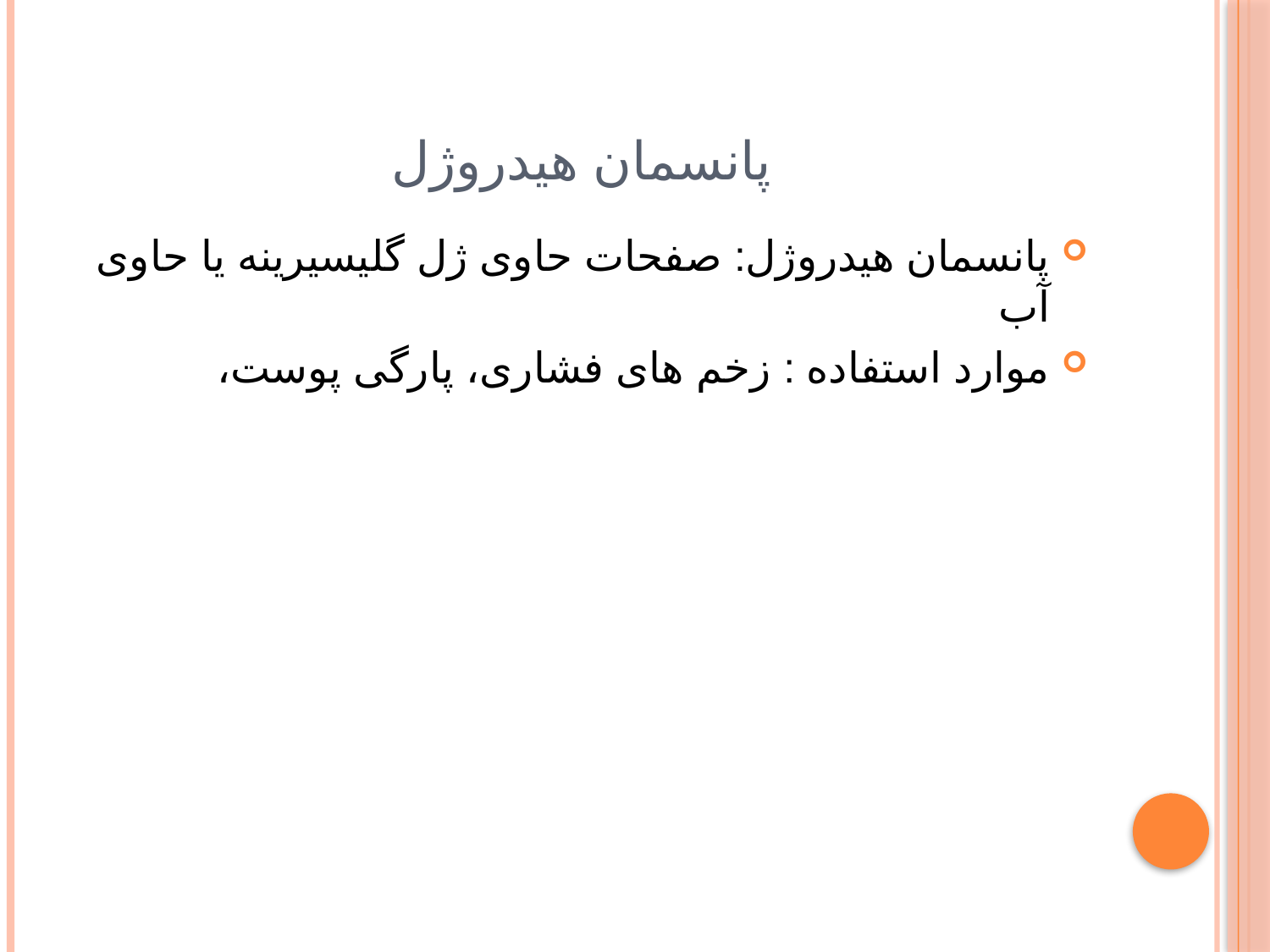

# پانسمان هیدروژل
پانسمان هیدروژل: صفحات حاوی ژل گلیسیرینه یا حاوی آب
موارد استفاده : زخم های فشاری، پارگی پوست،